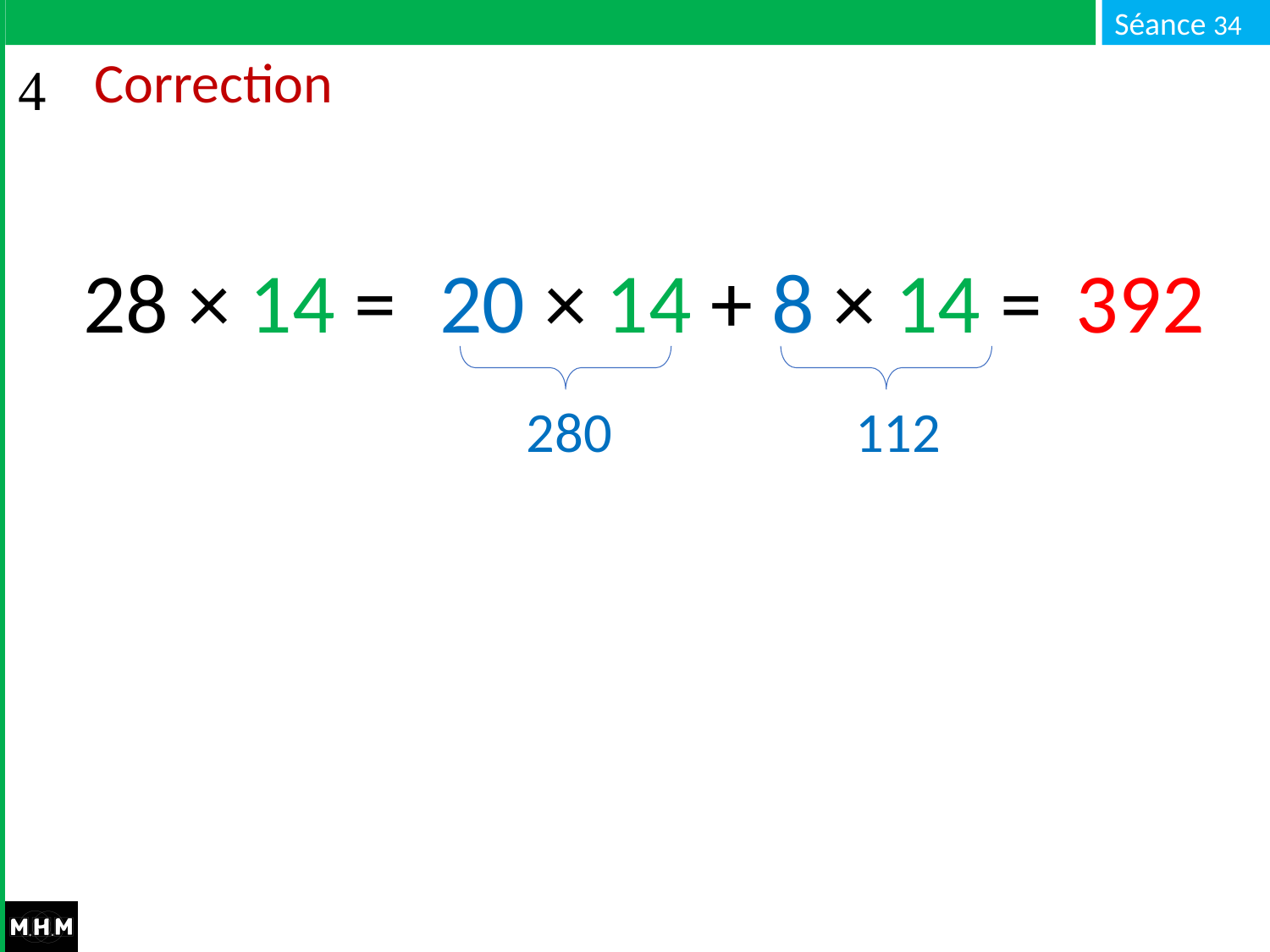

# Correction
20 × 14 + 8 × 14 =
392
28 × 14 = …

280

112